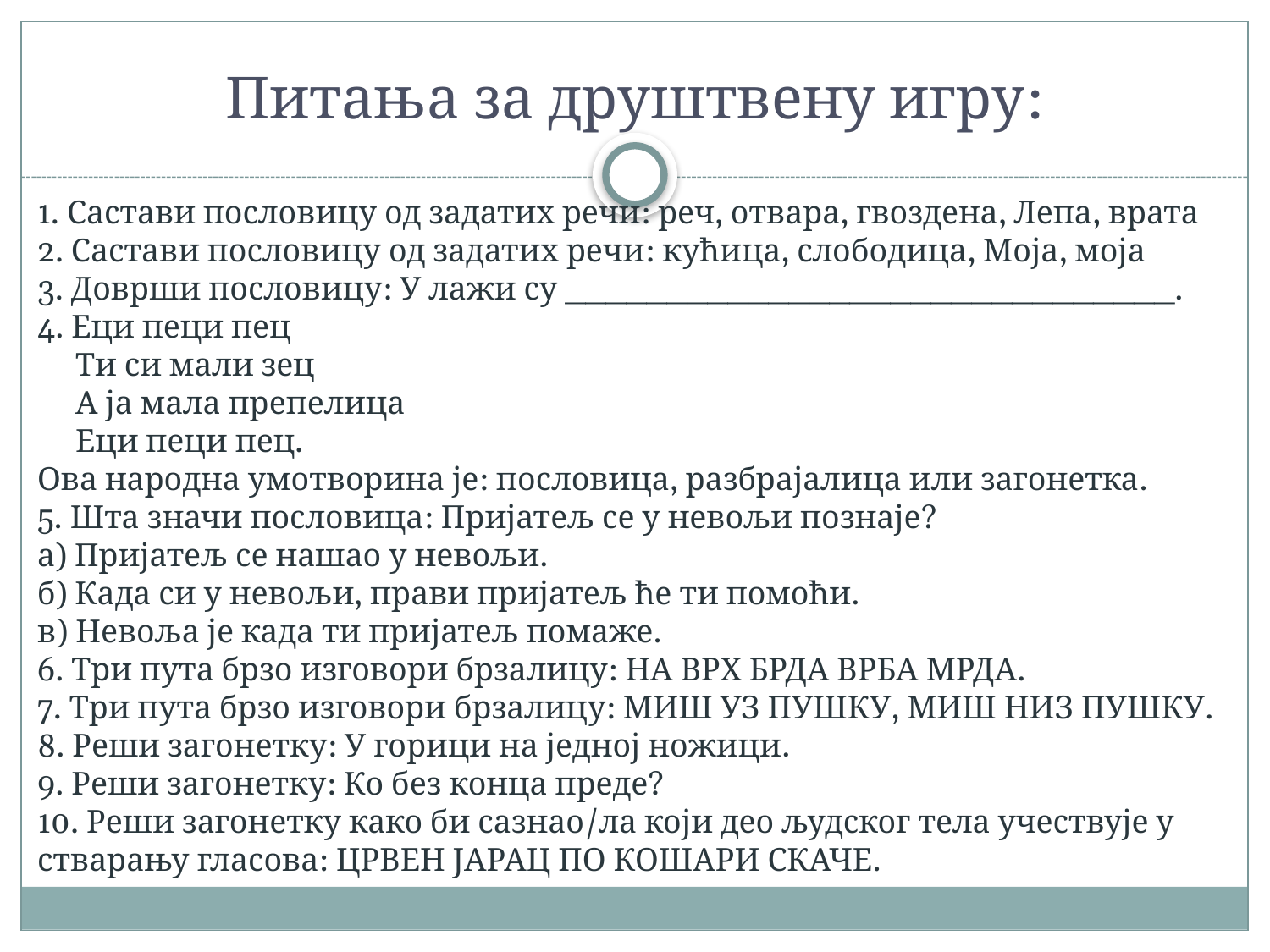

# Питања за друштвену игру:
1. Састави пословицу од задатих речи: реч, отвара, гвоздена, Лепа, врата
2. Састави пословицу од задатих речи: кућица, слободица, Моја, моја
3. Доврши пословицу: У лажи су ______________________________.
4. Еци пеци пец
     Ти си мали зец
     А ја мала препелица
     Еци пеци пец.
Ова народна умотворина је: пословица, разбрајалица или загонетка.
5. Шта значи пословица: Пријатељ се у невољи познаје?
а) Пријатељ се нашао у невољи.
б) Када си у невољи, прави пријатељ ће ти помоћи.
в) Невоља је када ти пријатељ помаже.
6. Три пута брзо изговори брзалицу: НА ВРХ БРДА ВРБА МРДА.
7. Три пута брзо изговори брзалицу: МИШ УЗ ПУШКУ, МИШ НИЗ ПУШКУ.
8. Реши загонетку: У горици на једној ножици.
9. Реши загонетку: Ко без конца преде?
10. Реши загонетку како би сазнао/ла који део људског тела учествује у стварању гласова: ЦРВЕН ЈАРАЦ ПО КОШАРИ СКАЧЕ.